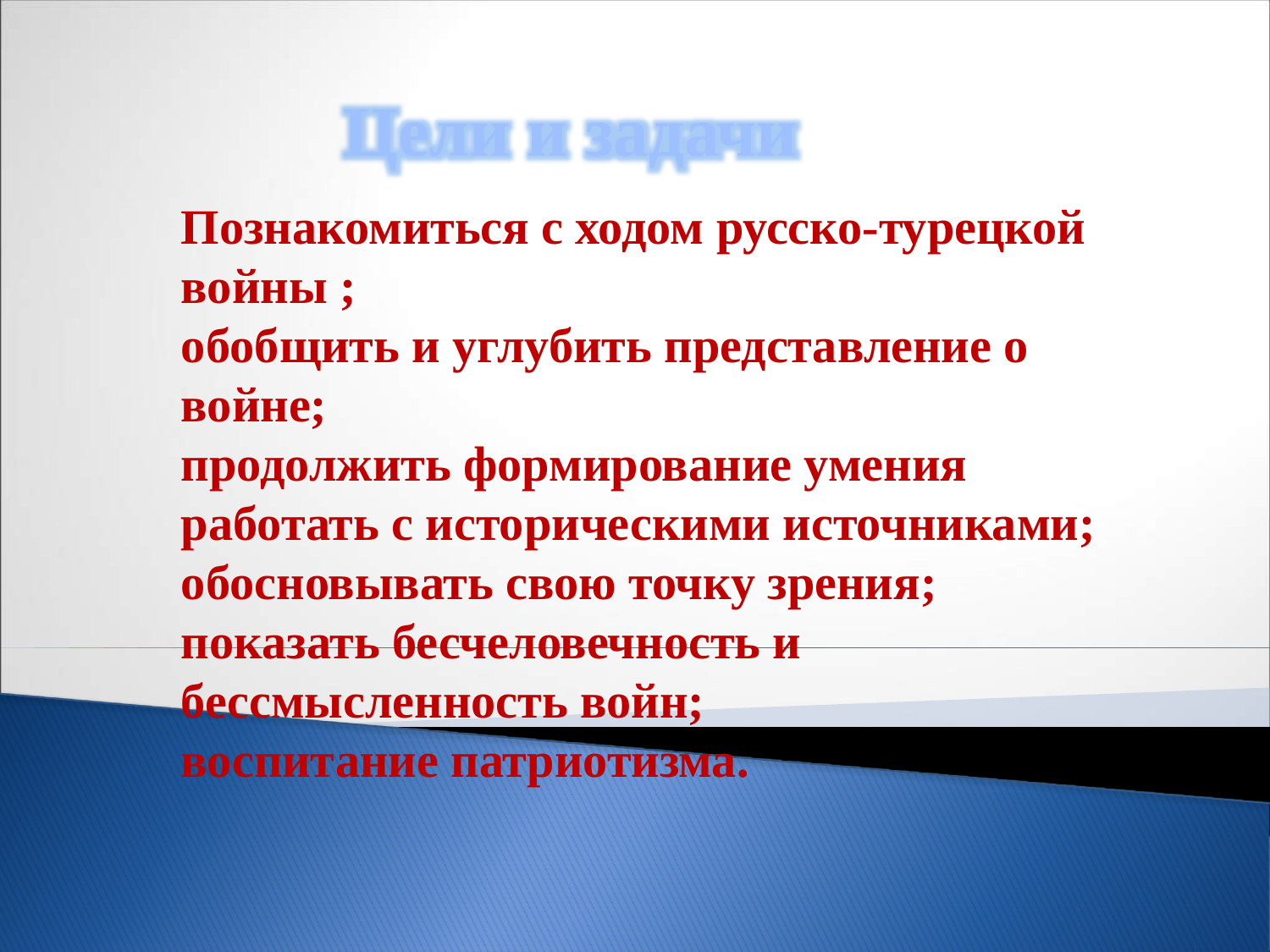

Цели и задачи
Познакомиться с ходом русско-турецкой войны ;
обобщить и углубить представление о войне;
продолжить формирование умения работать с историческими источниками;
обосновывать свою точку зрения;
показать бесчеловечность и бессмысленность войн;
воспитание патриотизма.